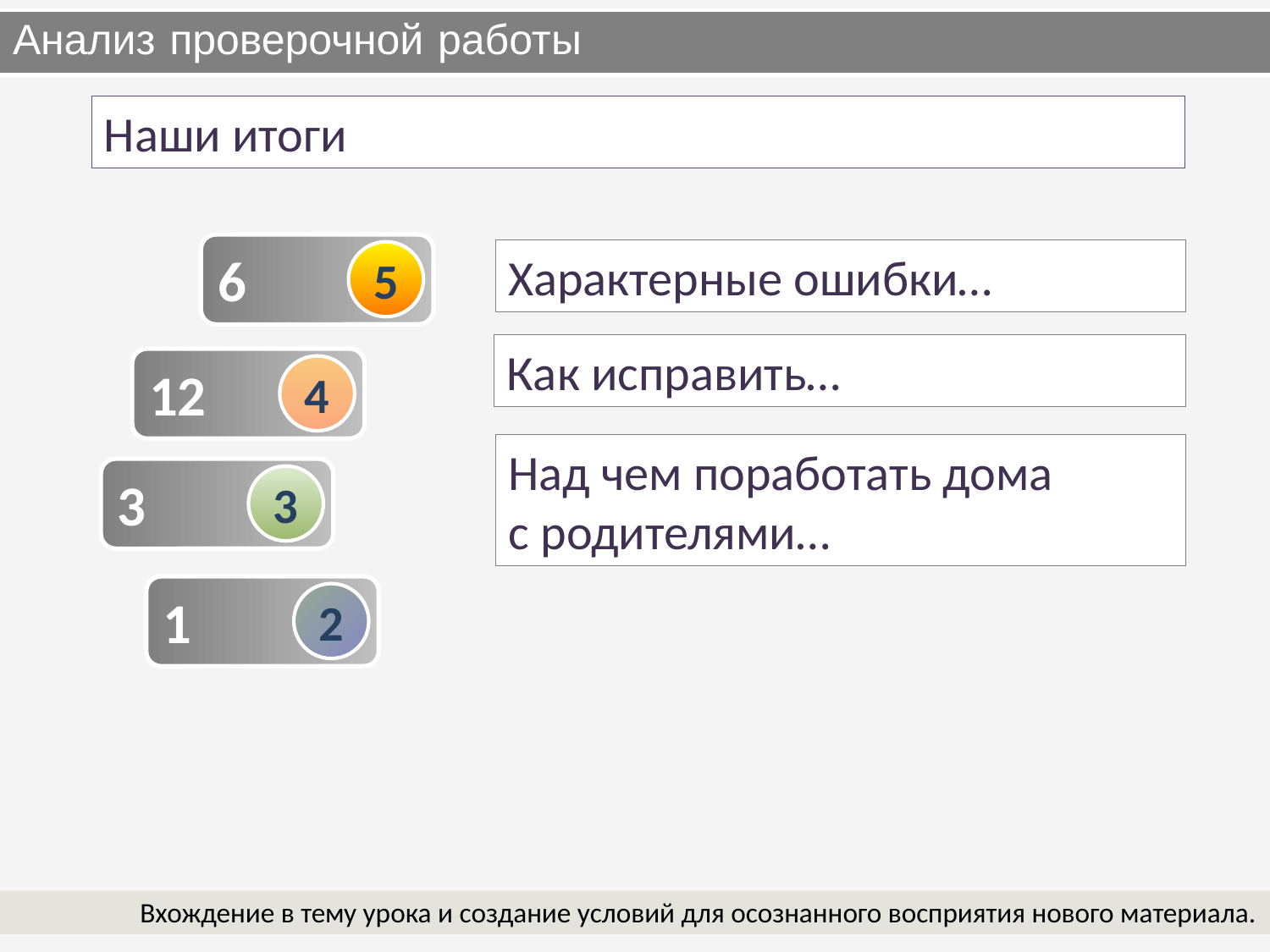

# Анализ проверочной работы

Наши итоги
6
5
Характерные ошибки…
Как исправить…
12
4
Над чем поработать дома
с родителями…
3
3
1
2
Вхождение в тему урока и создание условий для осознанного восприятия нового материала.